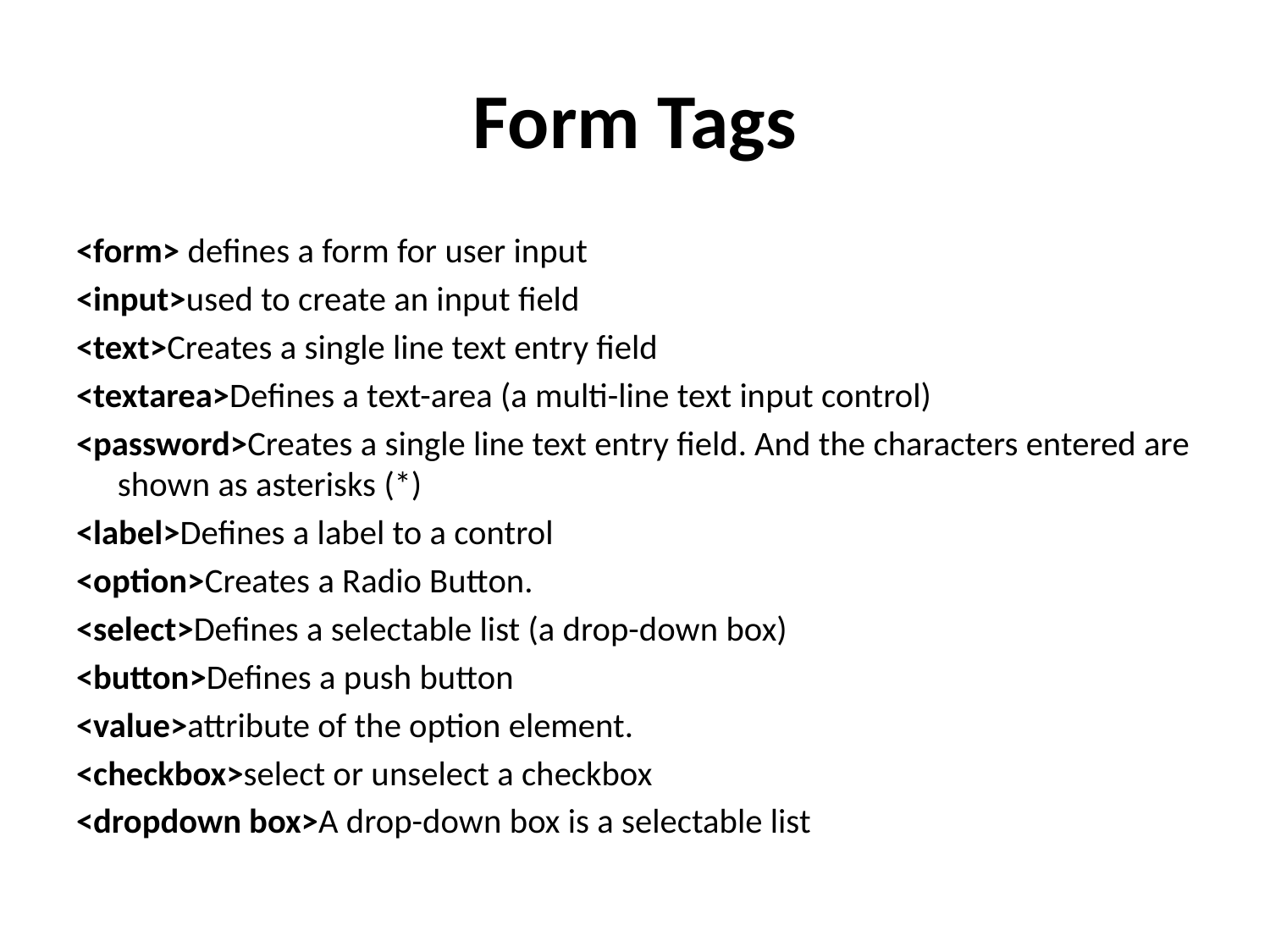

# Form Tags
<form> defines a form for user input
<input>used to create an input field
<text>Creates a single line text entry field
<textarea>Defines a text-area (a multi-line text input control)
<password>Creates a single line text entry field. And the characters entered are shown as asterisks (*)
<label>Defines a label to a control
<option>Creates a Radio Button.
<select>Defines a selectable list (a drop-down box)
<button>Defines a push button
<value>attribute of the option element.
<checkbox>select or unselect a checkbox
<dropdown box>A drop-down box is a selectable list